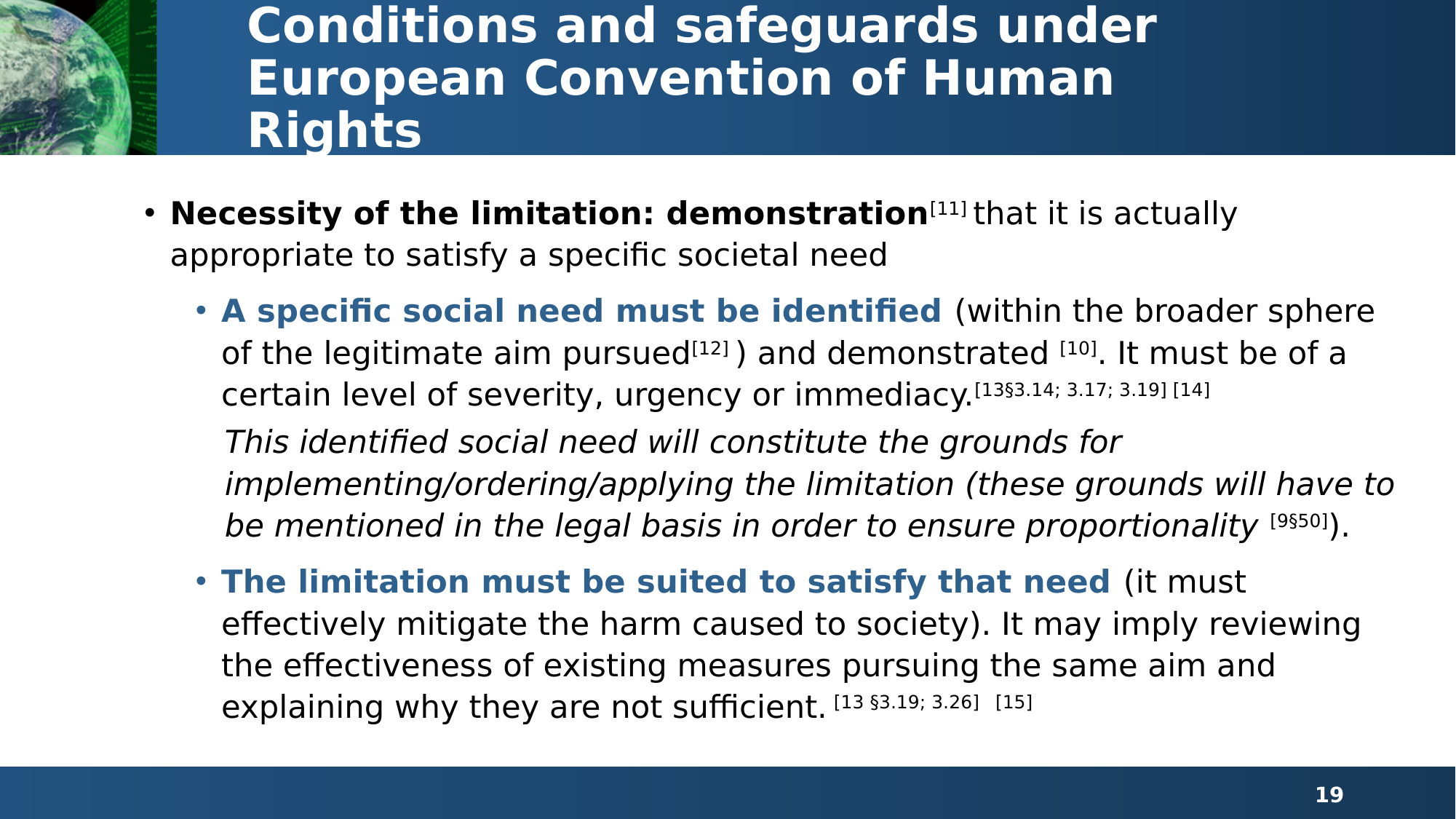

Conditions and safeguards under European Convention of Human Rights
Necessity of the limitation: demonstration[11] that it is actually appropriate to satisfy a specific societal need
A specific social need must be identified (within the broader sphere of the legitimate aim pursued[12] ) and demonstrated [10]. It must be of a certain level of severity, urgency or immediacy.[13§3.14; 3.17; 3.19] [14]
This identified social need will constitute the grounds for implementing/ordering/applying the limitation (these grounds will have to be mentioned in the legal basis in order to ensure proportionality [9§50]).
The limitation must be suited to satisfy that need (it must effectively mitigate the harm caused to society). It may imply reviewing the effectiveness of existing measures pursuing the same aim and explaining why they are not sufficient. [13 §3.19; 3.26]  [15]

19